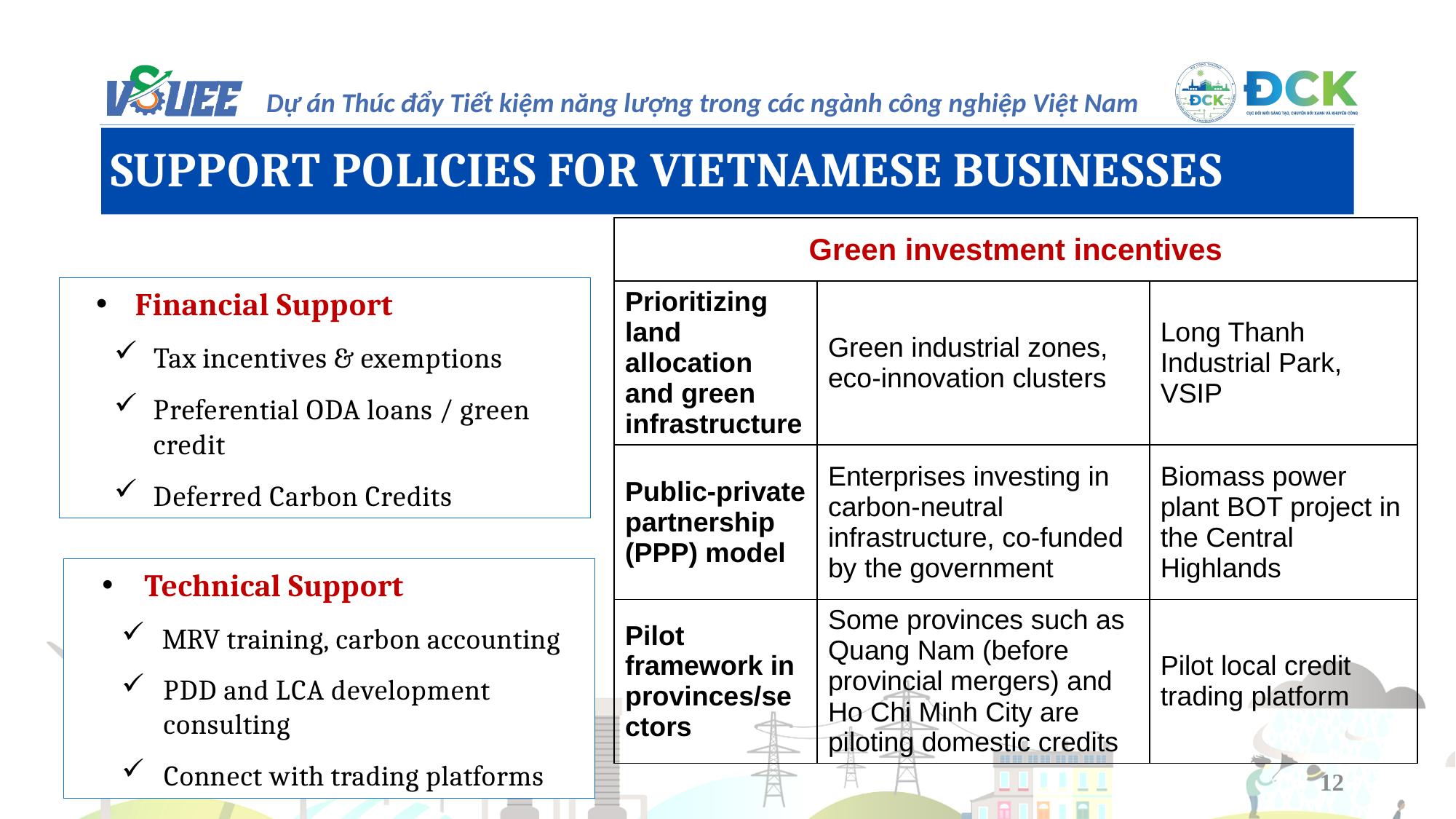

SUPPORT POLICIES FOR VIETNAMESE BUSINESSES
| Green investment incentives |  |  |
| --- | --- | --- |
| Prioritizing land allocation and green infrastructure | Green industrial zones, eco-innovation clusters | Long Thanh Industrial Park, VSIP |
| Public-private partnership (PPP) model | Enterprises investing in carbon-neutral infrastructure, co-funded by the government | Biomass power plant BOT project in the Central Highlands |
| Pilot framework in provinces/sectors | Some provinces such as Quang Nam (before provincial mergers) and Ho Chi Minh City are piloting domestic credits | Pilot local credit trading platform |
Financial Support
Tax incentives & exemptions
Preferential ODA loans / green credit
Deferred Carbon Credits
Technical Support
MRV training, carbon accounting
PDD and LCA development consulting
Connect with trading platforms
12